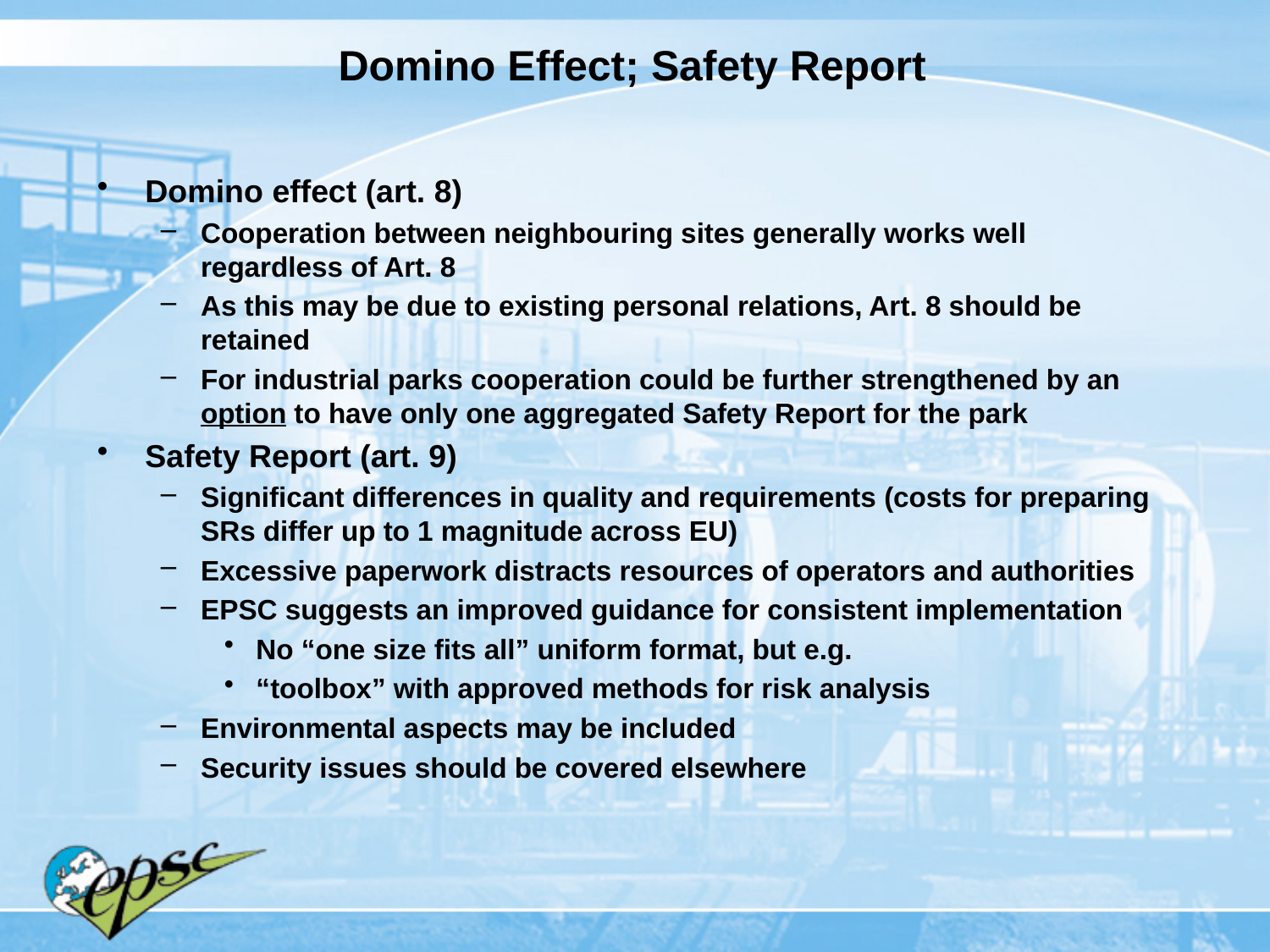

# Domino Effect; Safety Report

Domino effect (art. 8)
Cooperation between neighbouring sites generally works well regardless of Art. 8
As this may be due to existing personal relations, Art. 8 should be retained
For industrial parks cooperation could be further strengthened by an option to have only one aggregated Safety Report for the park
Safety Report (art. 9)
Significant differences in quality and requirements (costs for preparing SRs differ up to 1 magnitude across EU)
Excessive paperwork distracts resources of operators and authorities
EPSC suggests an improved guidance for consistent implementation
No “one size fits all” uniform format, but e.g.
“toolbox” with approved methods for risk analysis
Environmental aspects may be included
Security issues should be covered elsewhere